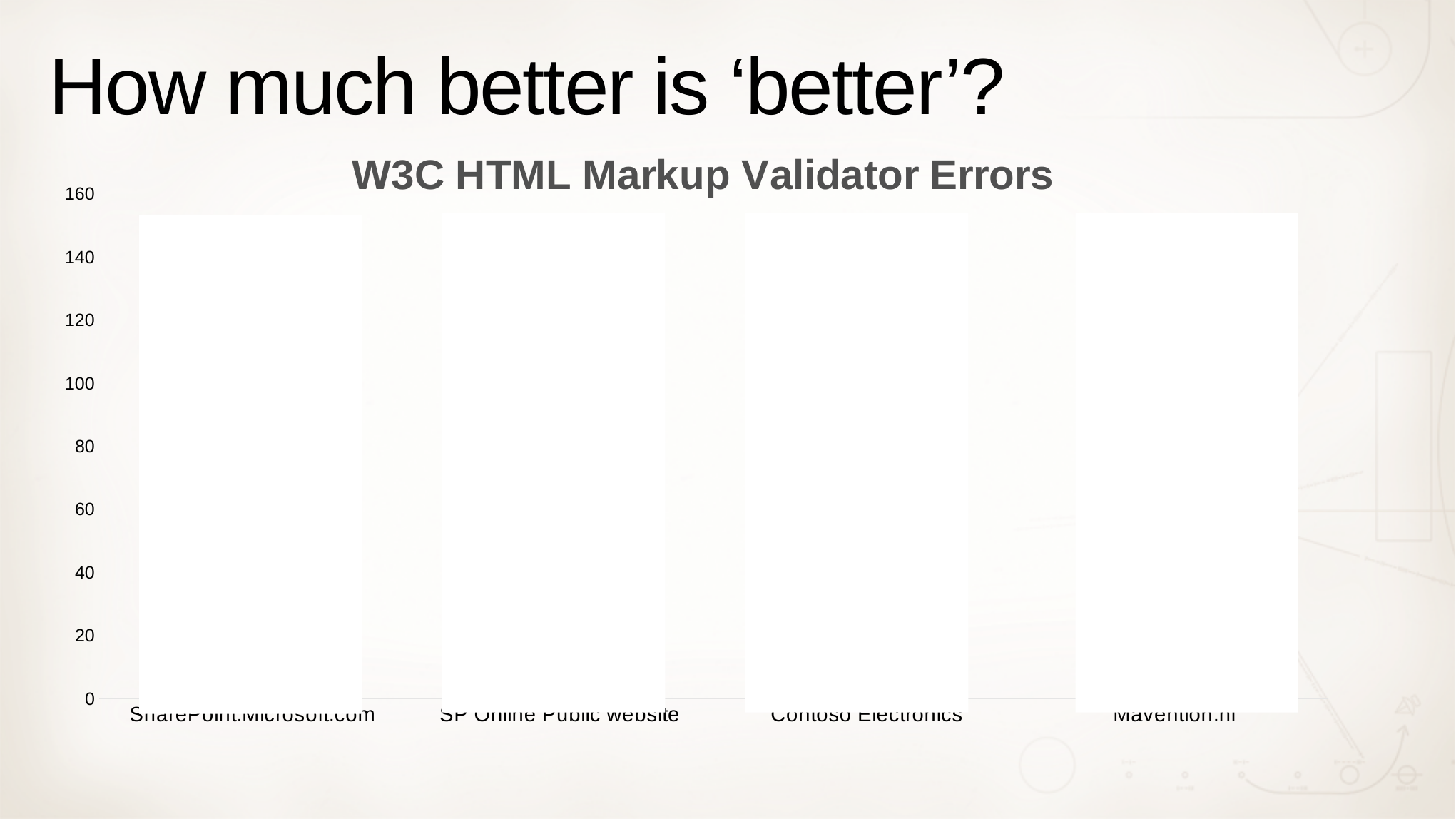

# How much better is ‘better’?

### Chart:

| Category | W3C HTML Markup Validator Errors |
|---|---|
| SharePoint.Microsoft.com | 138.0 |
|  SP Online Public website  | 19.0 |
| Contoso Electronics | 13.0 |
| Mavention.nl | 0.0 |